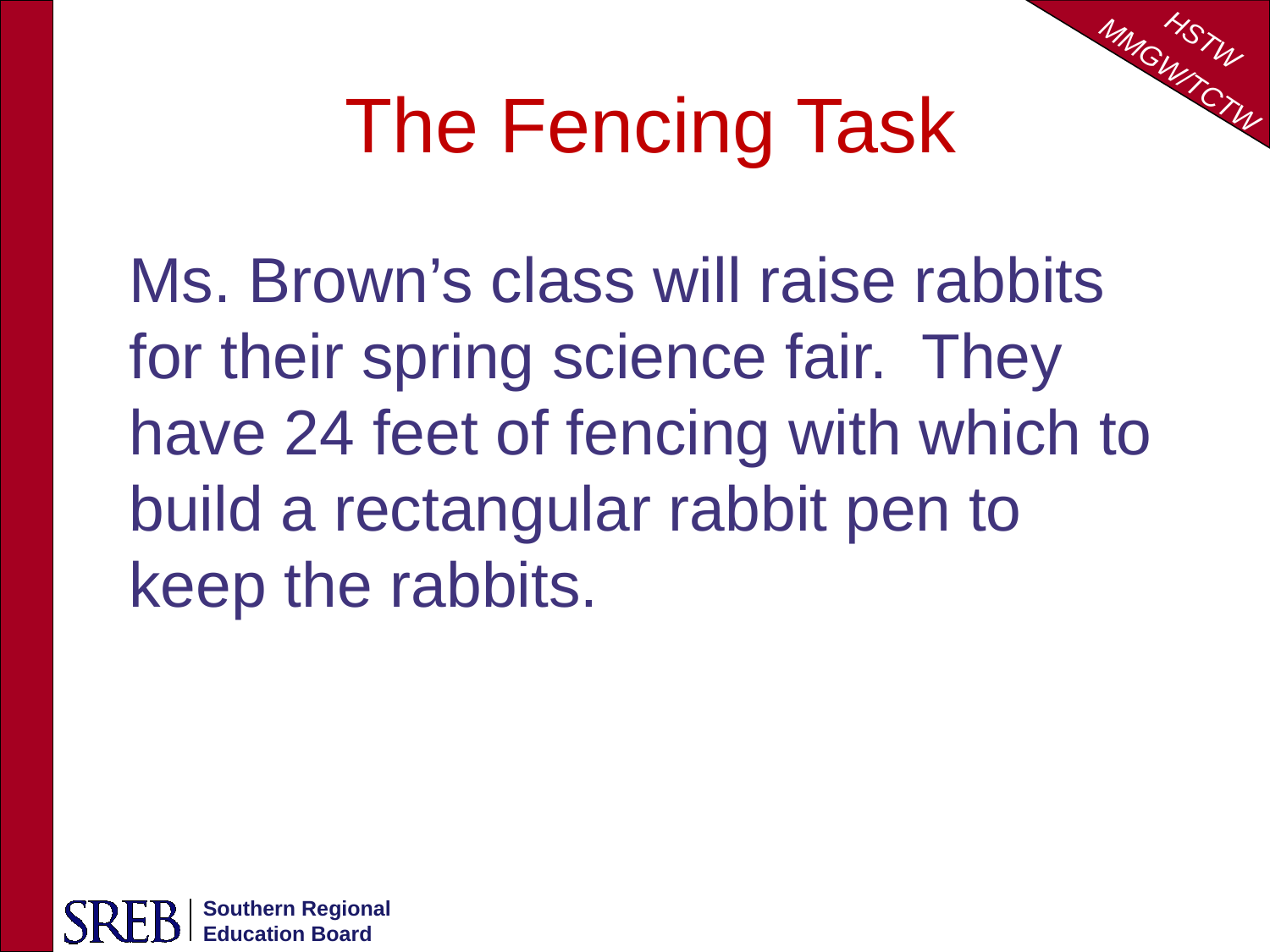

# The Fencing Task
Ms. Brown’s class will raise rabbits for their spring science fair.  They have 24 feet of fencing with which to build a rectangular rabbit pen to keep the rabbits.